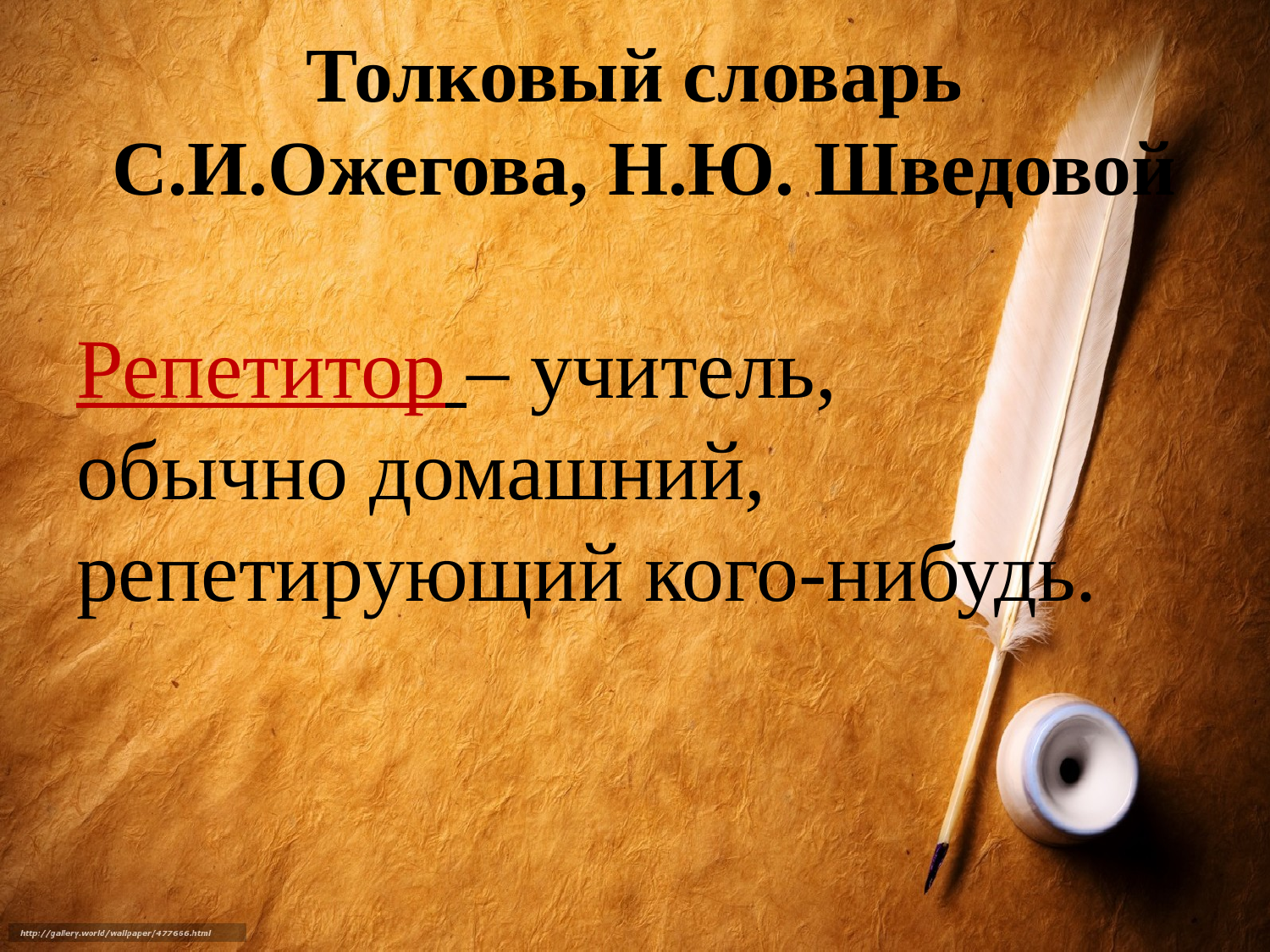

# Толковый словарь С.И.Ожегова, Н.Ю. Шведовой
Репетитор – учитель,
обычно домашний, репетирующий кого-нибудь.